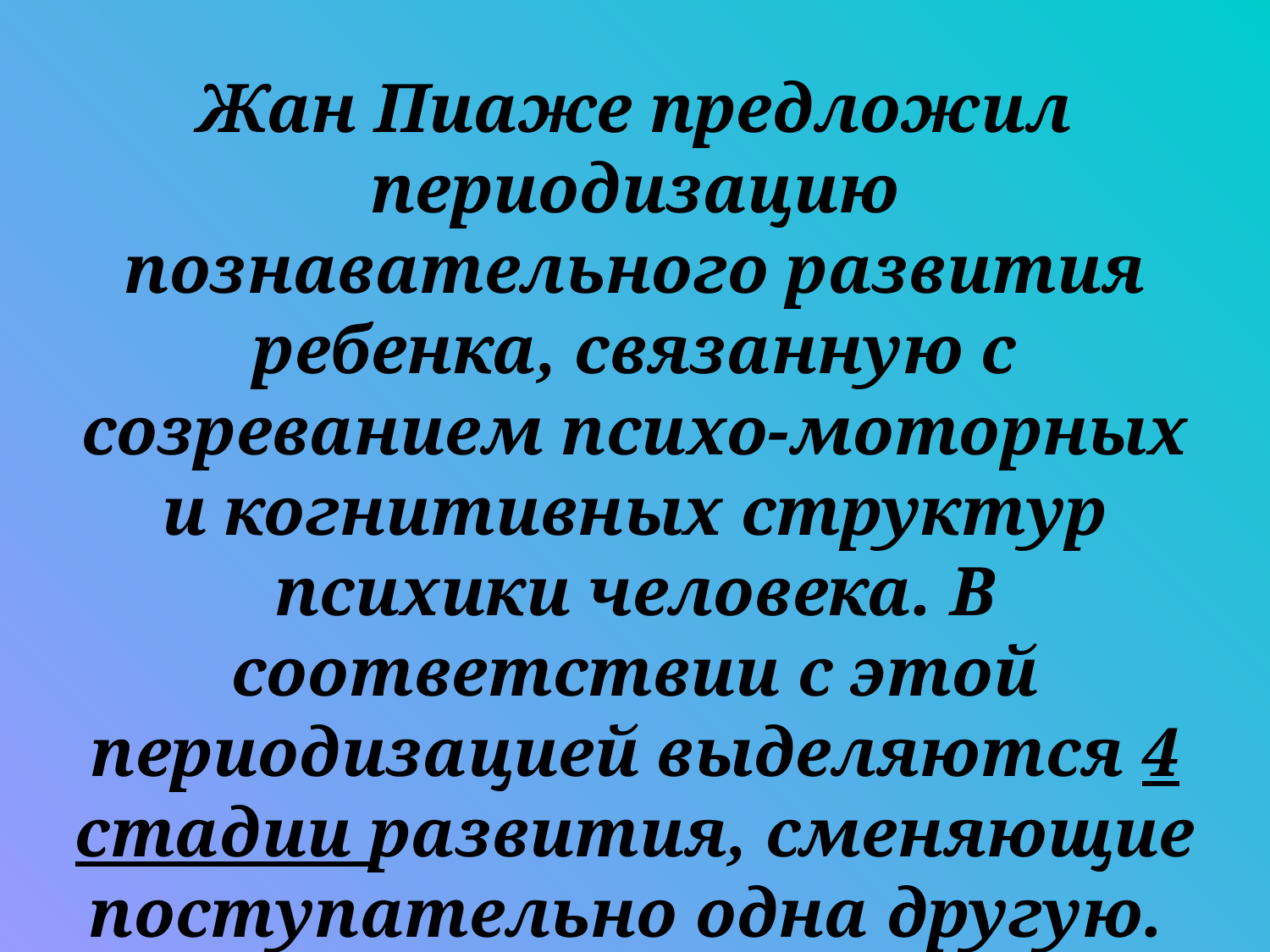

Жан Пиаже предложил периодизацию познавательного развития ребенка, связанную с созреванием психо-моторных и когнитивных структур психики человека. В соответствии с этой периодизацией выделяются 4 стадии развития, сменяющие поступательно одна другую.